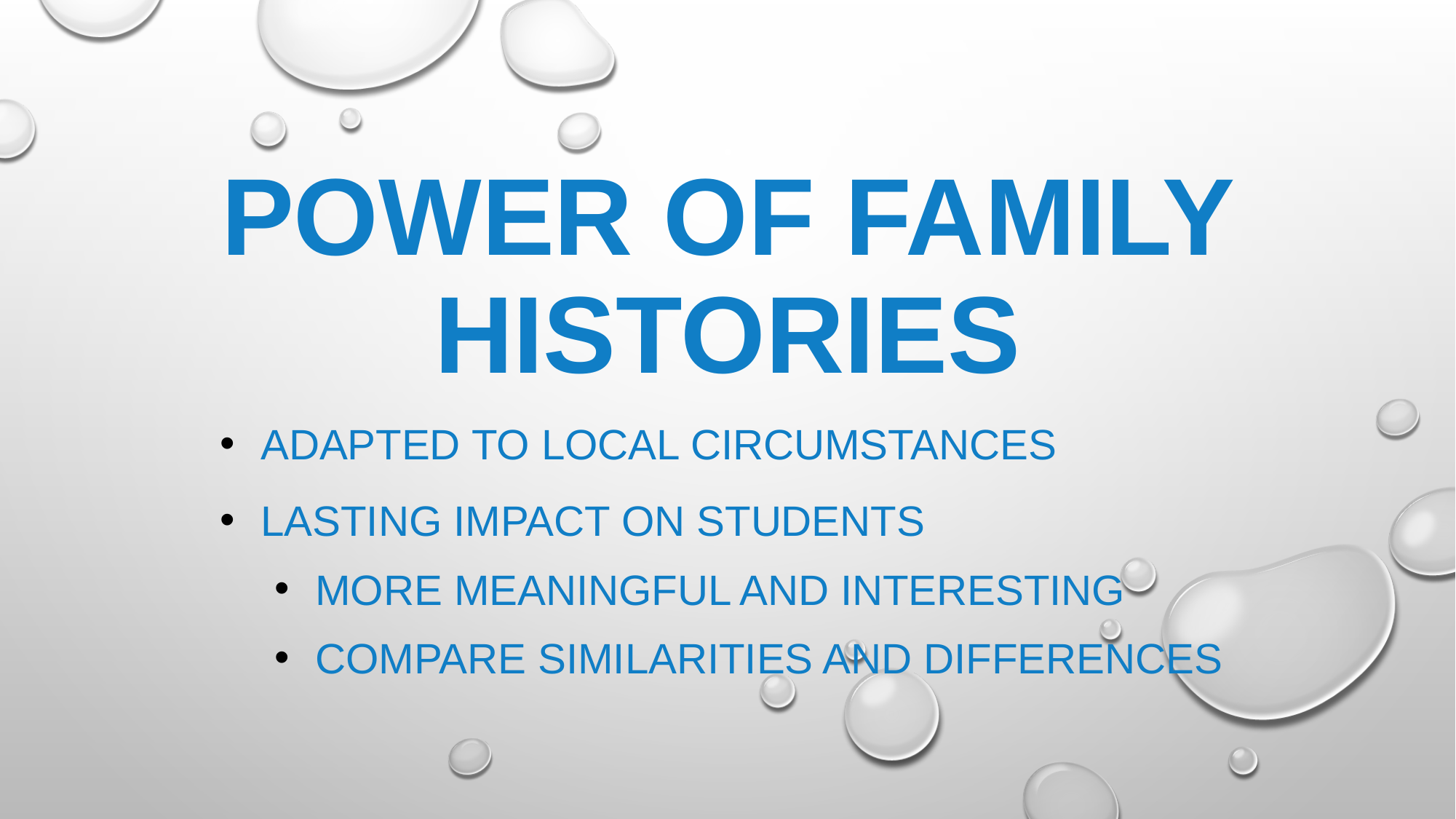

# Power of Family histories
Adapted to local circumstances
Lasting impact on students
More meaningful and interesting
Compare similarities and differences